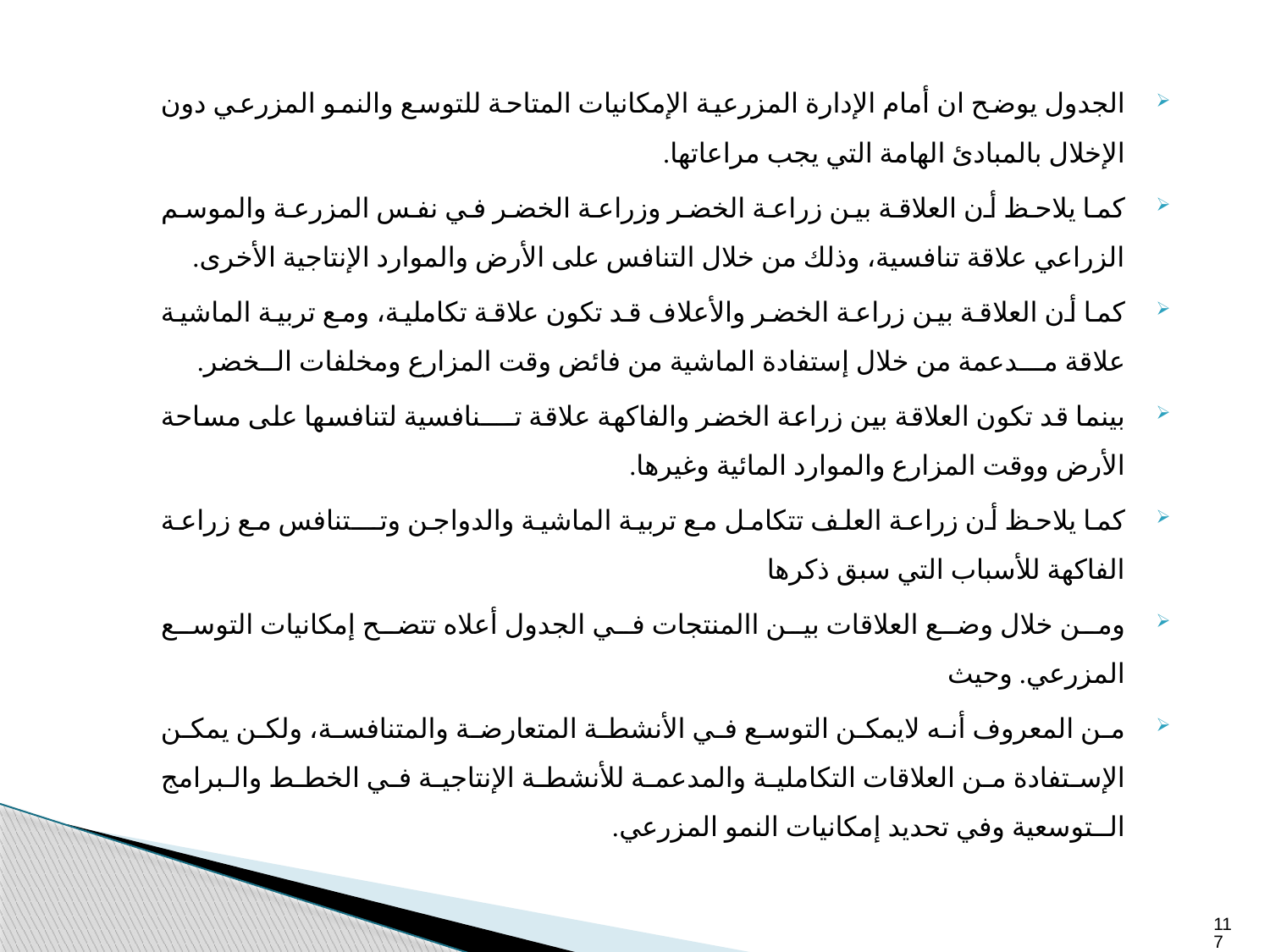

الجدول يوضح ان أمام الإدارة المزرعية الإمكانيات المتاحة للتوسع والنمو المزرعي دون الإخلال بالمبادئ الهامة التي يجب مراعاتها.
كما يلاحظ أن العلاقة بين زراعة الخضر وزراعة الخضر في نفس المزرعة والموسم الزراعي علاقة تنافسية، وذلك من خلال التنافس على الأرض والموارد الإنتاجية الأخرى.
كما أن العلاقة بين زراعة الخضر والأعلاف قد تكون علاقة تكاملية، ومع تربية الماشية علاقة مـــدعمة من خلال إستفادة الماشية من فائض وقت المزارع ومخلفات الــخضر.
بينما قد تكون العلاقة بين زراعة الخضر والفاكهة علاقة تــــنافسية لتنافسها على مساحة الأرض ووقت المزارع والموارد المائية وغيرها.
كما يلاحظ أن زراعة العلف تتكامل مع تربية الماشية والدواجن وتـــتنافس مع زراعة الفاكهة للأسباب التي سبق ذكرها
ومن خلال وضع العلاقات بين االمنتجات في الجدول أعلاه تتضح إمكانيات التوسع المزرعي. وحيث
من المعروف أنه لايمكن التوسع في الأنشطة المتعارضة والمتنافسة، ولكن يمكن الإستفادة من العلاقات التكاملية والمدعمة للأنشطة الإنتاجية في الخطط والبرامج الــتوسعية وفي تحديد إمكانيات النمو المزرعي.
117